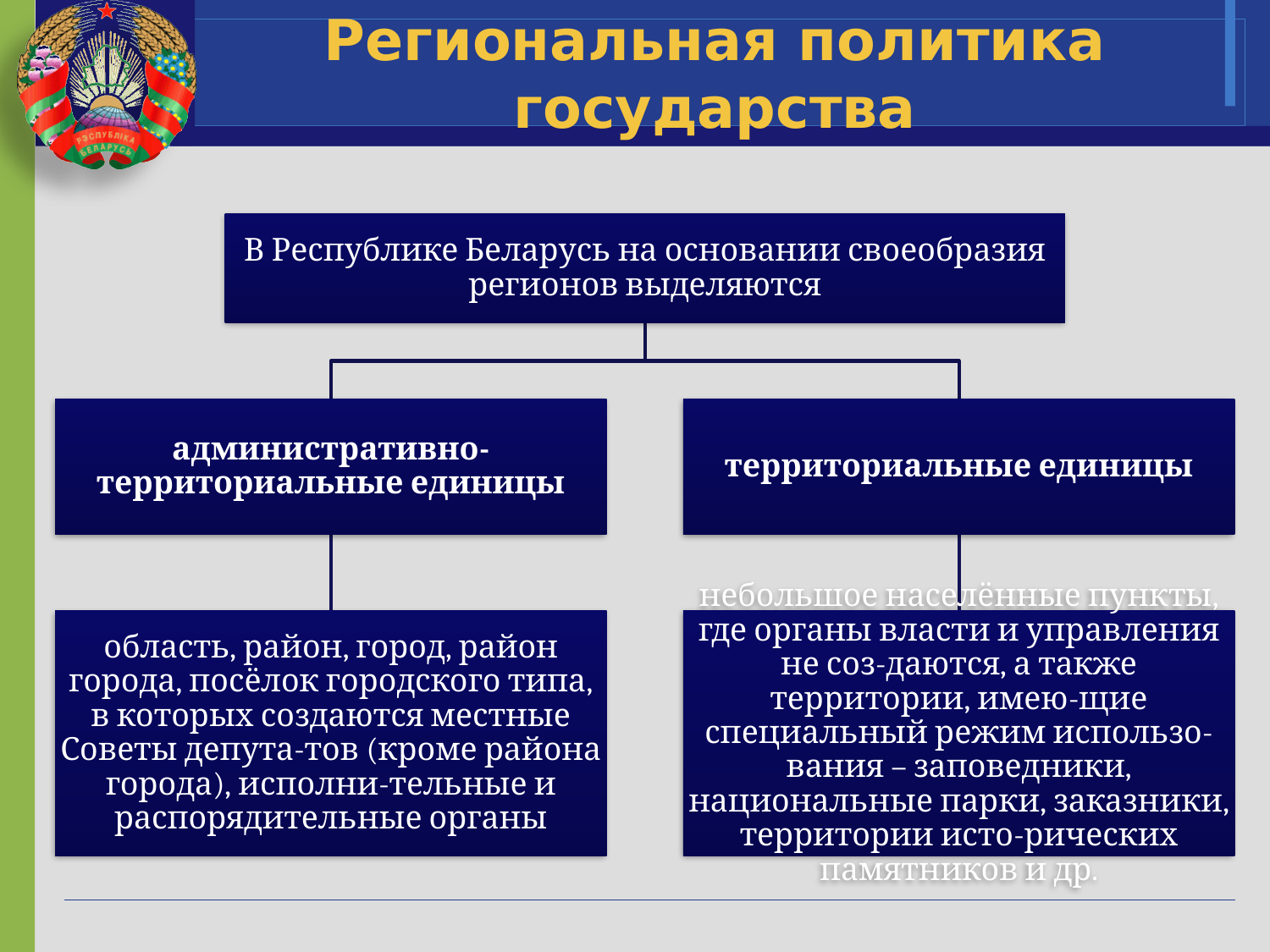

# Региональная политика государства
В Республике Беларусь на основании своеобразия регионов выделяются
административно-территориальные единицы
область, район, город, район города, посёлок городского типа, в которых создаются местные Советы депута-тов (кроме района города), исполни-тельные и распорядительные органы
территориальные единицы
небольшое населённые пункты, где органы власти и управления не соз-даются, а также территории, имею-щие специальный режим использо-вания – заповедники, национальные парки, заказники, территории исто-рических памятников и др.